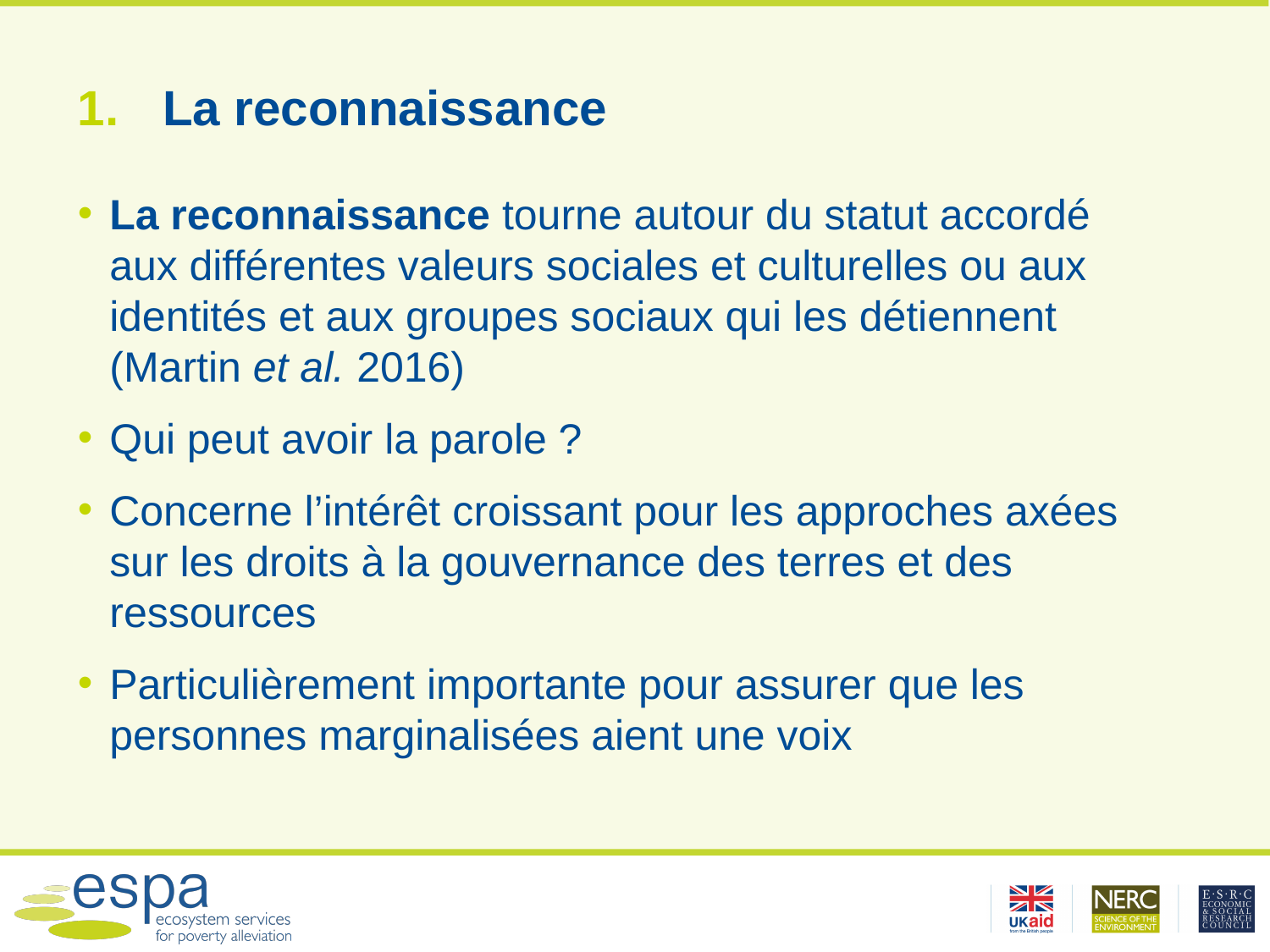

# La reconnaissance
La reconnaissance tourne autour du statut accordé aux différentes valeurs sociales et culturelles ou aux identités et aux groupes sociaux qui les détiennent (Martin et al. 2016)
Qui peut avoir la parole ?
Concerne l’intérêt croissant pour les approches axées sur les droits à la gouvernance des terres et des ressources
Particulièrement importante pour assurer que les personnes marginalisées aient une voix